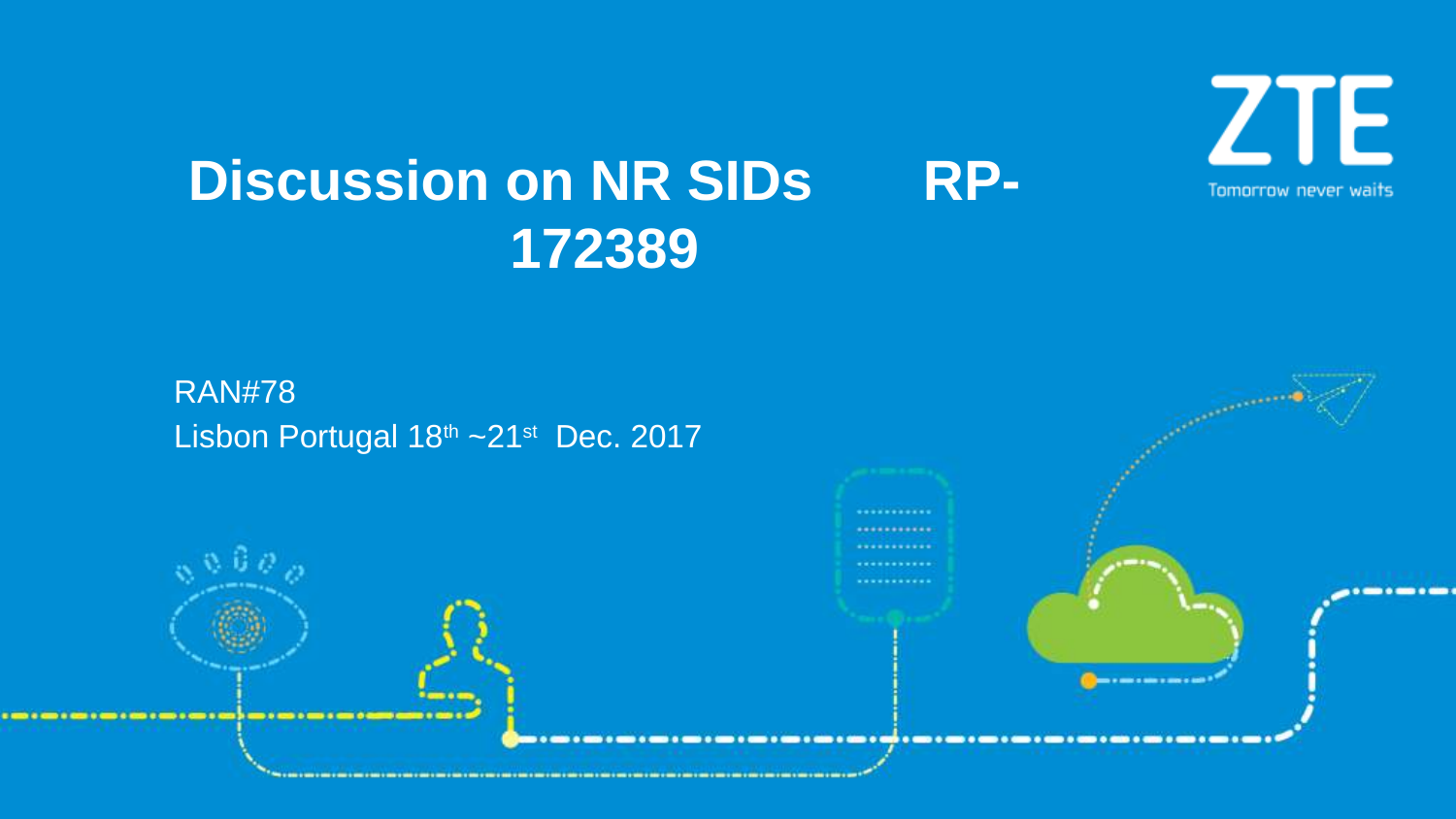

Discussion on NR SIDs       RP-172389
RAN#78
Lisbon Portugal 18th ~21st  Dec. 2017